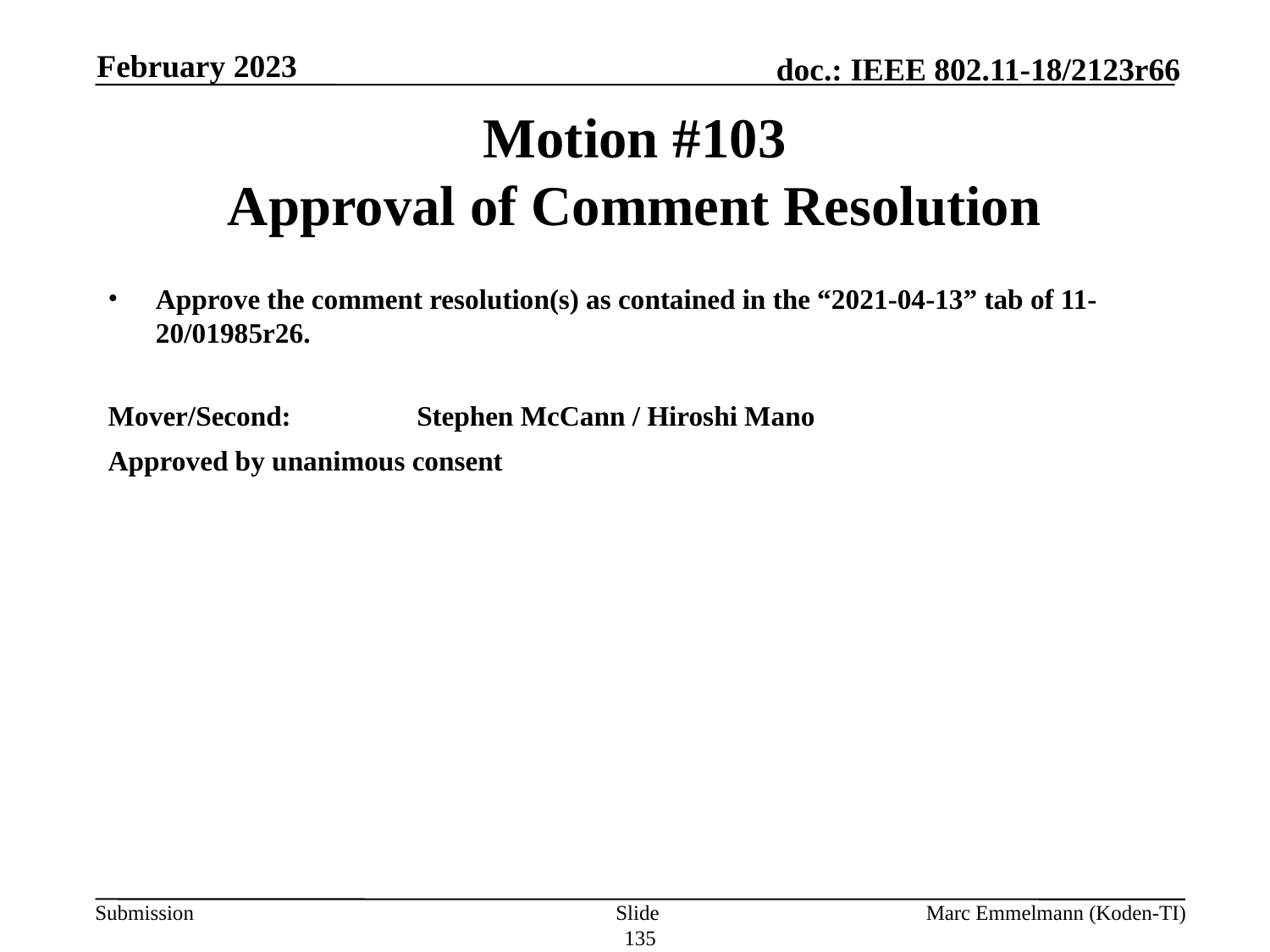

February 2023
# Motion #103 Approval of Comment Resolution
Approve the comment resolution(s) as contained in the “2021-04-13” tab of 11-20/01985r26.

Mover/Second:	 Stephen McCann / Hiroshi Mano
Approved by unanimous consent
Slide 135
Marc Emmelmann (Koden-TI)